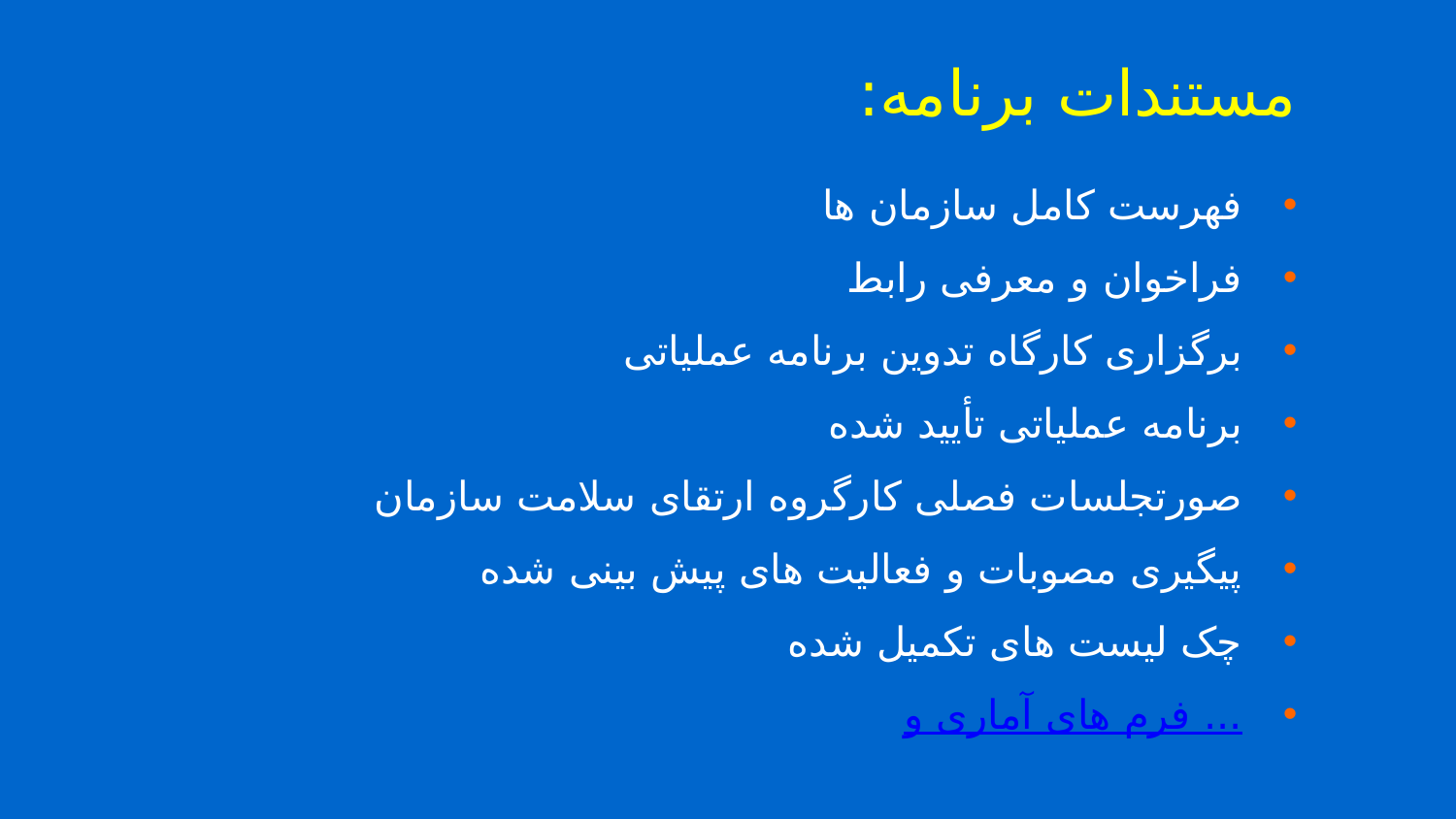

# مستندات برنامه:
فهرست کامل سازمان ها
فراخوان و معرفی رابط
برگزاری کارگاه تدوین برنامه عملیاتی
برنامه عملیاتی تأیید شده
صورتجلسات فصلی کارگروه ارتقای سلامت سازمان
پیگیری مصوبات و فعالیت های پیش بینی شده
چک لیست های تکمیل شده
فرم های آماری و ...